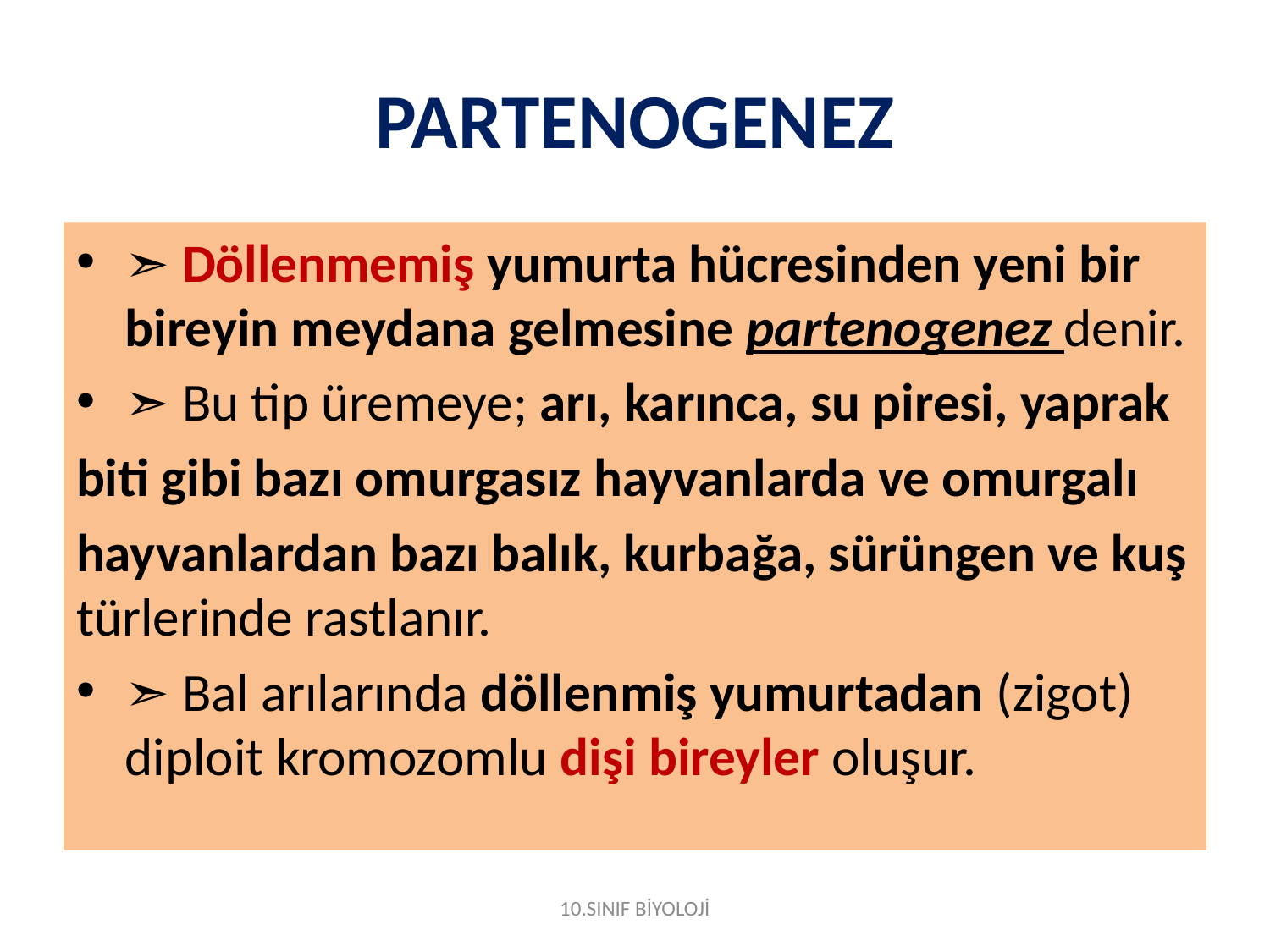

# PARTENOGENEZ
➣ Döllenmemiş yumurta hücresinden yeni bir bireyin meydana gelmesine partenogenez denir.
➣ Bu tip üremeye; arı, karınca, su piresi, yaprak
biti gibi bazı omurgasız hayvanlarda ve omurgalı
hayvanlardan bazı balık, kurbağa, sürüngen ve kuş türlerinde rastlanır.
➣ Bal arılarında döllenmiş yumurtadan (zigot) diploit kromozomlu dişi bireyler oluşur.
10.SINIF BİYOLOJİ